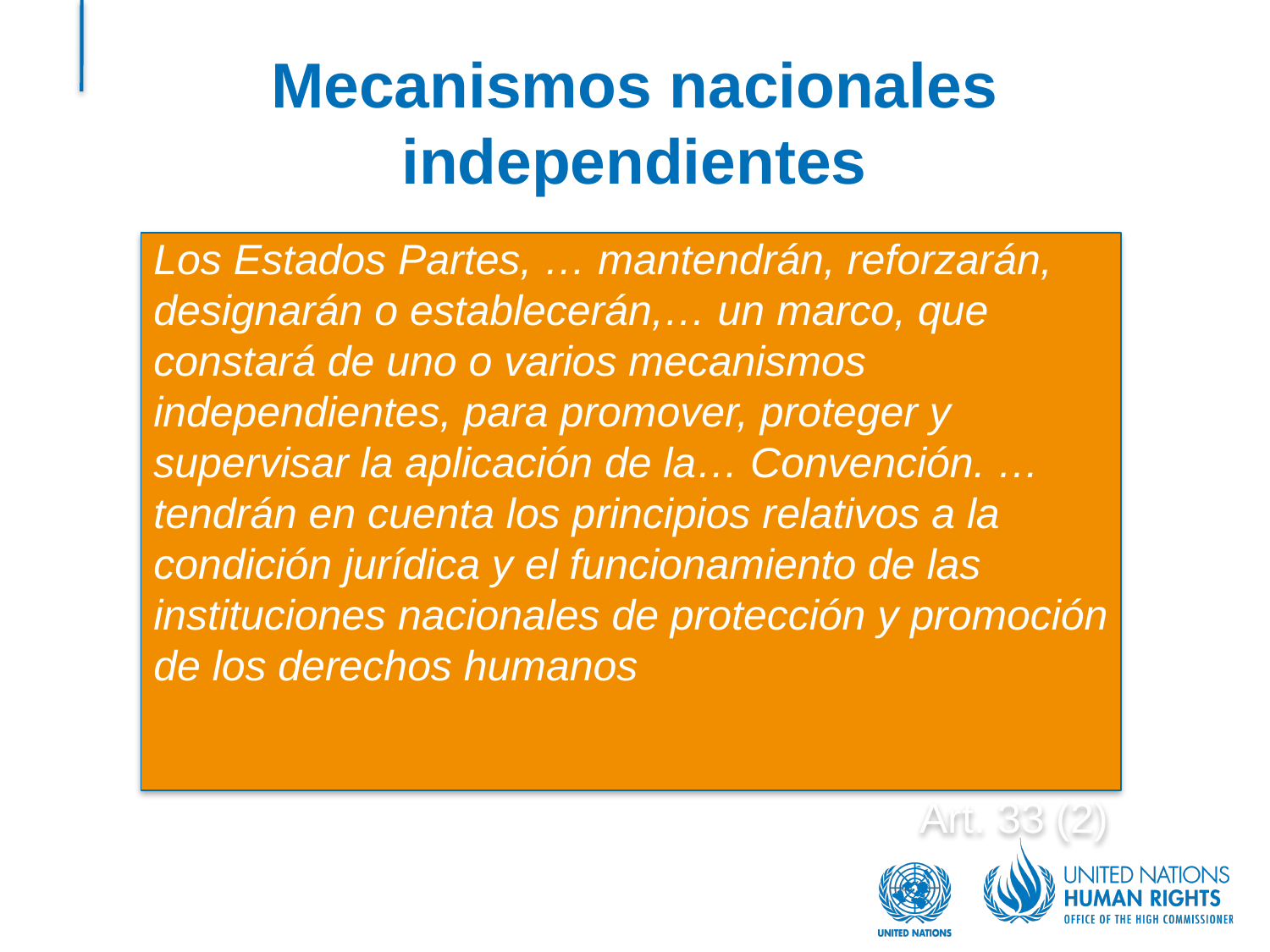

# Mecanismos nacionales independientes

Los Estados Partes, … mantendrán, reforzarán, designarán o establecerán,… un marco, que constará de uno o varios mecanismos independientes, para promover, proteger y supervisar la aplicación de la… Convención. …tendrán en cuenta los principios relativos a la condición jurídica y el funcionamiento de las instituciones nacionales de protección y promoción de los derechos humanos

Art. 33 (2)